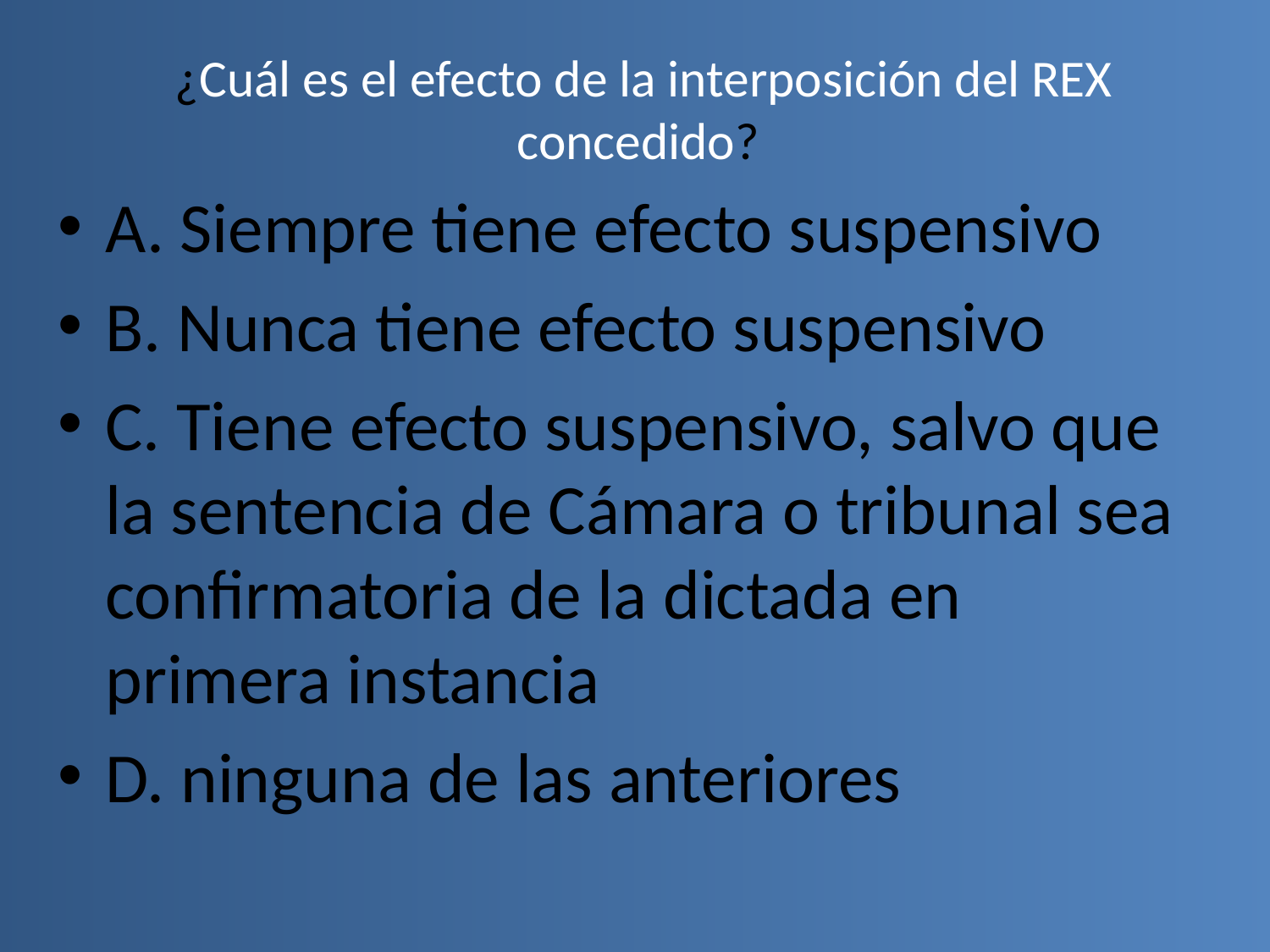

# ¿Cuál es el efecto de la interposición del REX concedido?
A. Siempre tiene efecto suspensivo
B. Nunca tiene efecto suspensivo
C. Tiene efecto suspensivo, salvo que la sentencia de Cámara o tribunal sea confirmatoria de la dictada en primera instancia
D. ninguna de las anteriores